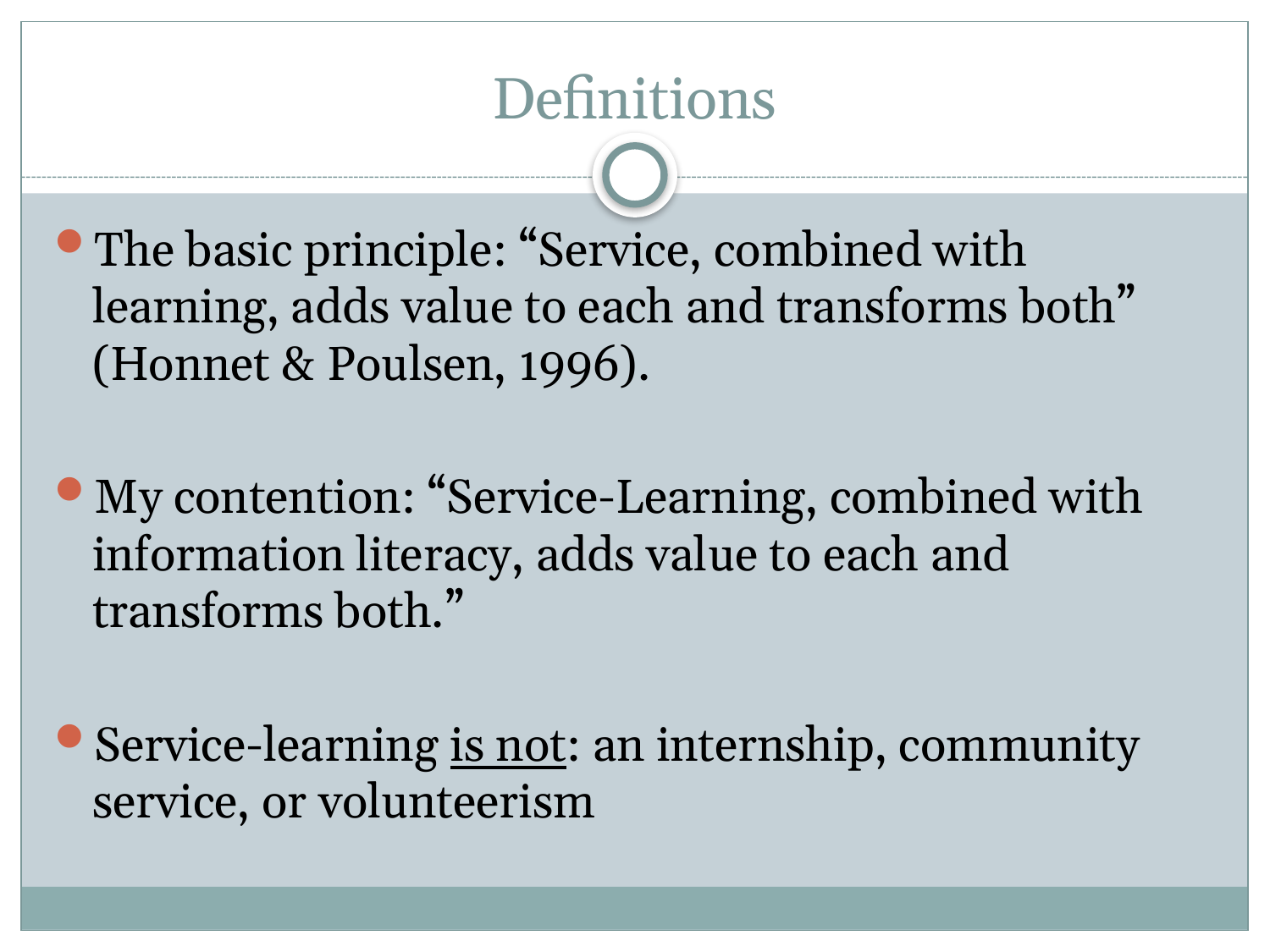

# Definitions
The basic principle: “Service, combined with learning, adds value to each and transforms both” (Honnet & Poulsen, 1996).

My contention: “Service-Learning, combined with information literacy, adds value to each and transforms both.”

Service-learning is not: an internship, community service, or volunteerism